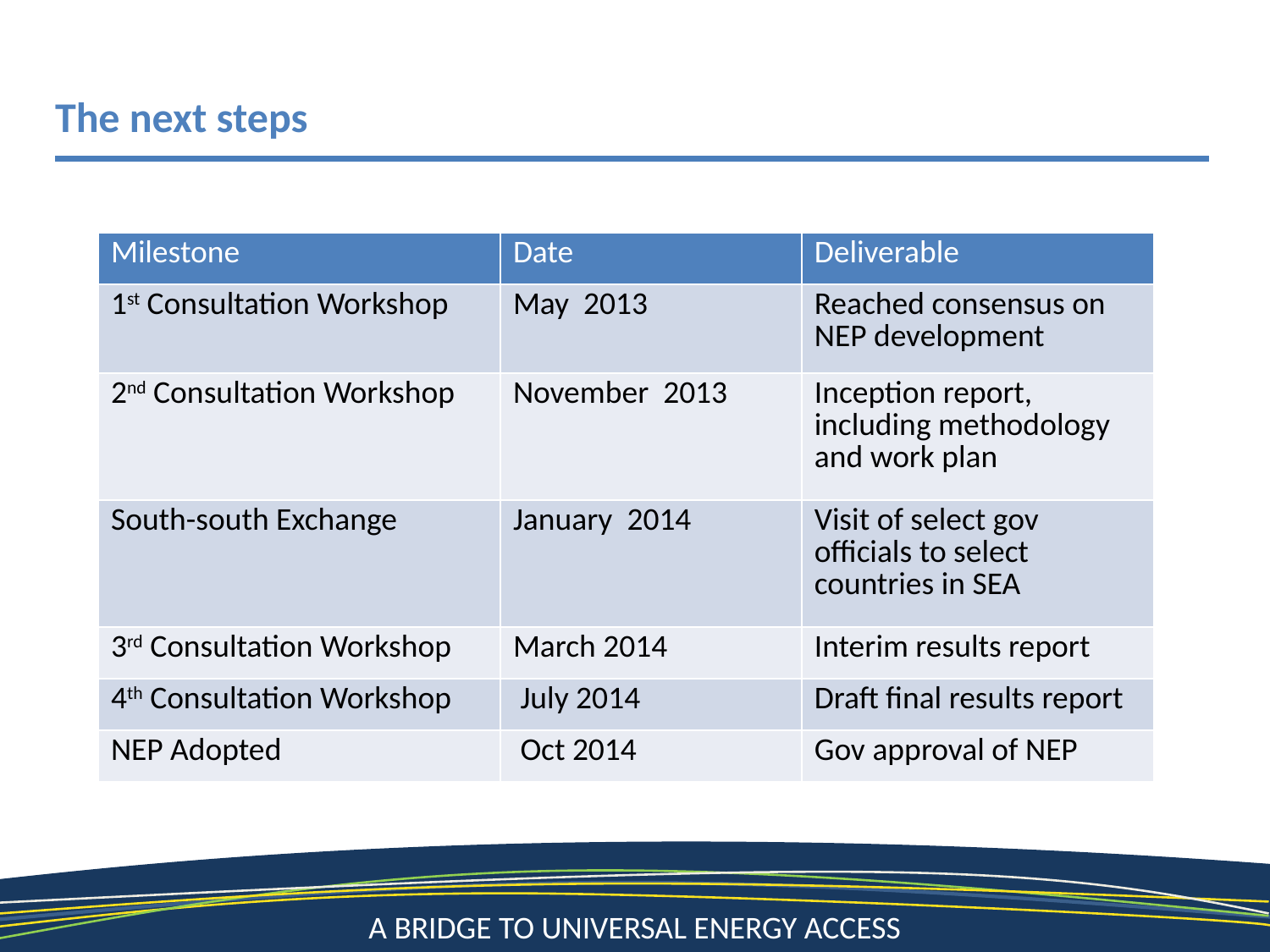

The next steps
| Milestone | Date | Deliverable |
| --- | --- | --- |
| 1st Consultation Workshop | May 2013 | Reached consensus on NEP development |
| 2nd Consultation Workshop | November 2013 | Inception report, including methodology and work plan |
| South-south Exchange | January 2014 | Visit of select gov officials to select countries in SEA |
| 3rd Consultation Workshop | March 2014 | Interim results report |
| 4th Consultation Workshop | July 2014 | Draft final results report |
| NEP Adopted | Oct 2014 | Gov approval of NEP |

7

A Bridge to Universal Energy Access

A Bridge to a Sustainable Energy Future